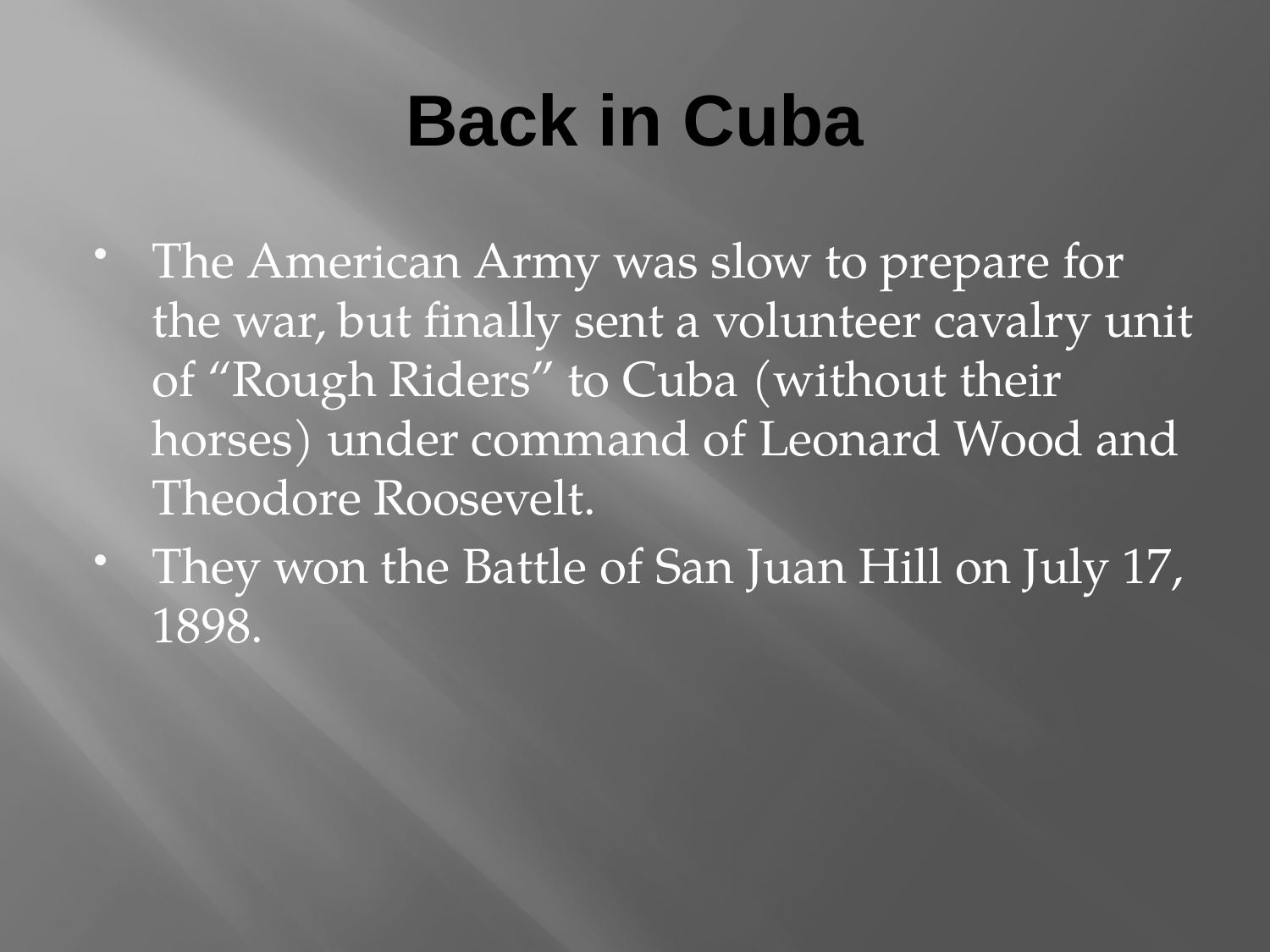

# Back in Cuba
The American Army was slow to prepare for the war, but finally sent a volunteer cavalry unit of “Rough Riders” to Cuba (without their horses) under command of Leonard Wood and Theodore Roosevelt.
They won the Battle of San Juan Hill on July 17, 1898.